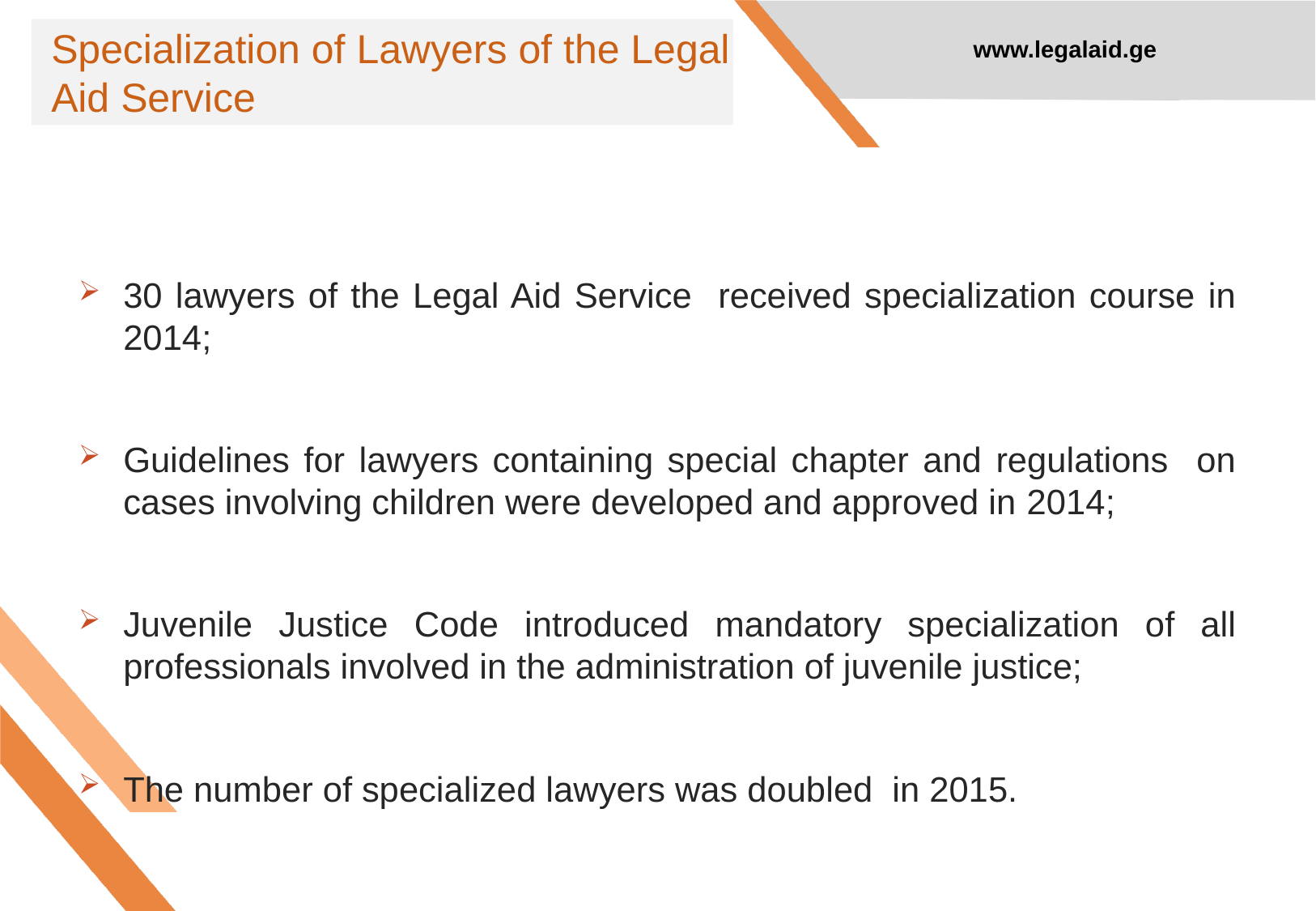

# Specialization of Lawyers of the Legal Aid Service
www.legalaid.ge

30 lawyers of the Legal Aid Service  received specialization course in 2014;

Guidelines for lawyers containing special chapter and regulations  on cases involving children were developed and approved in 2014;

Juvenile Justice Code introduced mandatory specialization of all professionals involved in the administration of juvenile justice;

The number of specialized lawyers was doubled  in 2015.